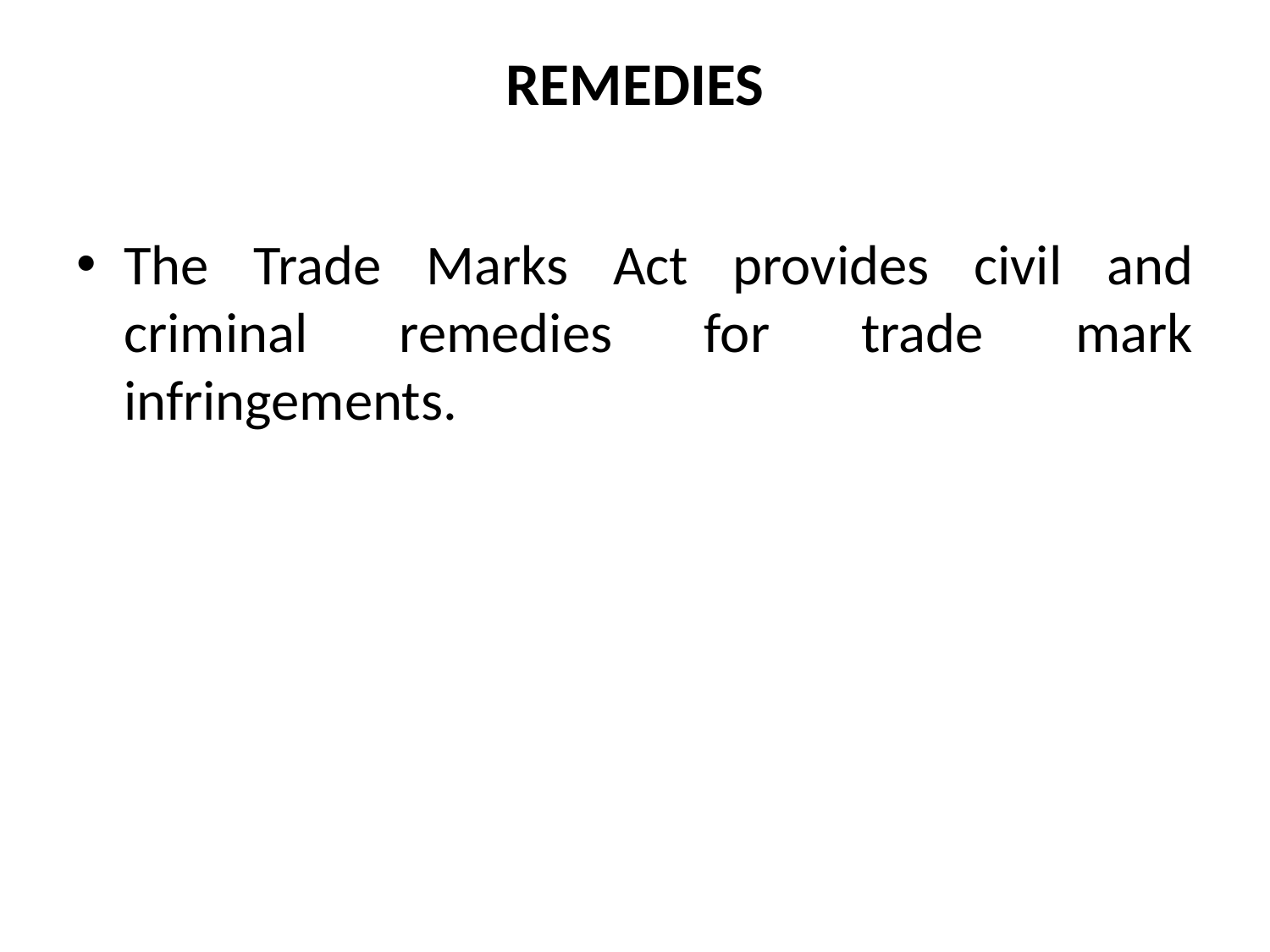

# REMEDIES
The Trade Marks Act provides civil and criminal remedies for trade mark infringements.